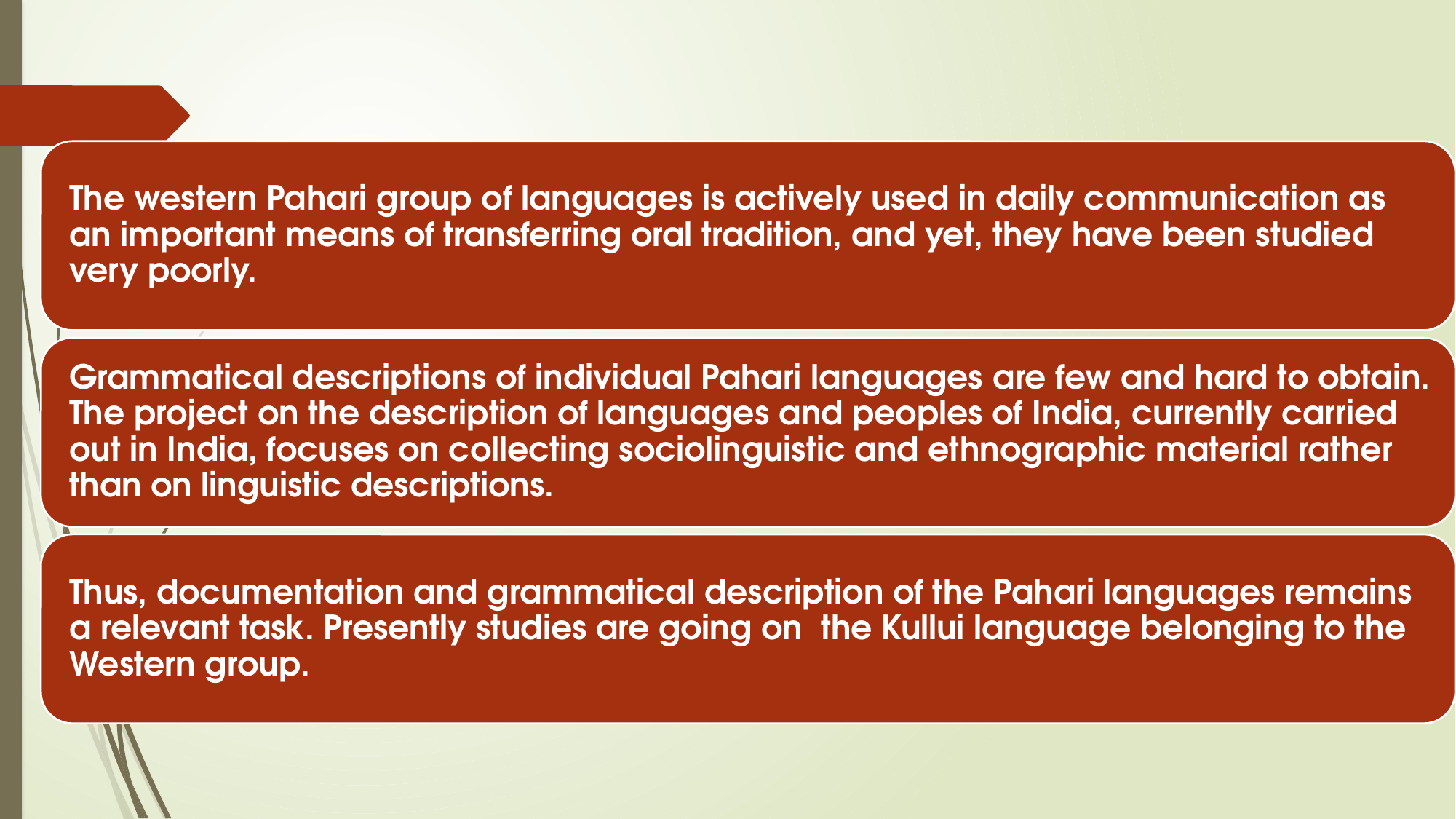

The western Pahari group of languages is actively used in daily communication as an important means of transferring oral tradition, and yet, they have been studied very poorly.
Grammatical descriptions of individual Pahari languages ​​are few and hard to obtain. The project on the description of languages ​​and peoples of India, currently carried out in India, focuses on collecting sociolinguistic and ethnographic material rather than on linguistic descriptions.
Thus, documentation and grammatical description of the Pahari languages remains a relevant task. Presently studies are going on  the Kullui language belonging to the Western group.